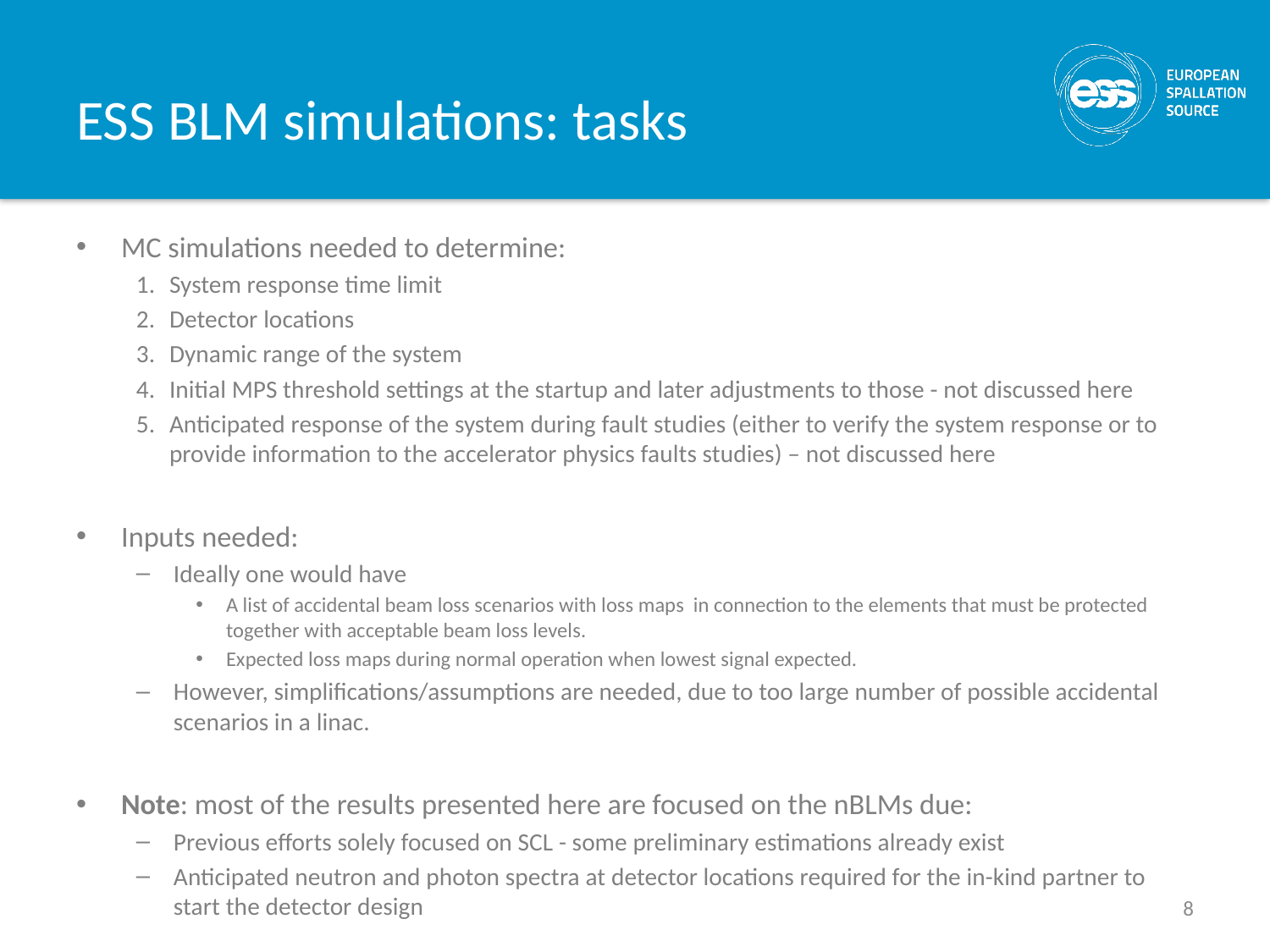

# ESS BLM simulations: tasks
MC simulations needed to determine:
System response time limit
Detector locations
Dynamic range of the system
Initial MPS threshold settings at the startup and later adjustments to those - not discussed here
Anticipated response of the system during fault studies (either to verify the system response or to provide information to the accelerator physics faults studies) – not discussed here

Inputs needed:
Ideally one would have
A list of accidental beam loss scenarios with loss maps  in connection to the elements that must be protected together with acceptable beam loss levels.
Expected loss maps during normal operation when lowest signal expected.
However, simplifications/assumptions are needed, due to too large number of possible accidental scenarios in a linac.

Note: most of the results presented here are focused on the nBLMs due:
Previous efforts solely focused on SCL - some preliminary estimations already exist
Anticipated neutron and photon spectra at detector locations required for the in-kind partner to start the detector design
8